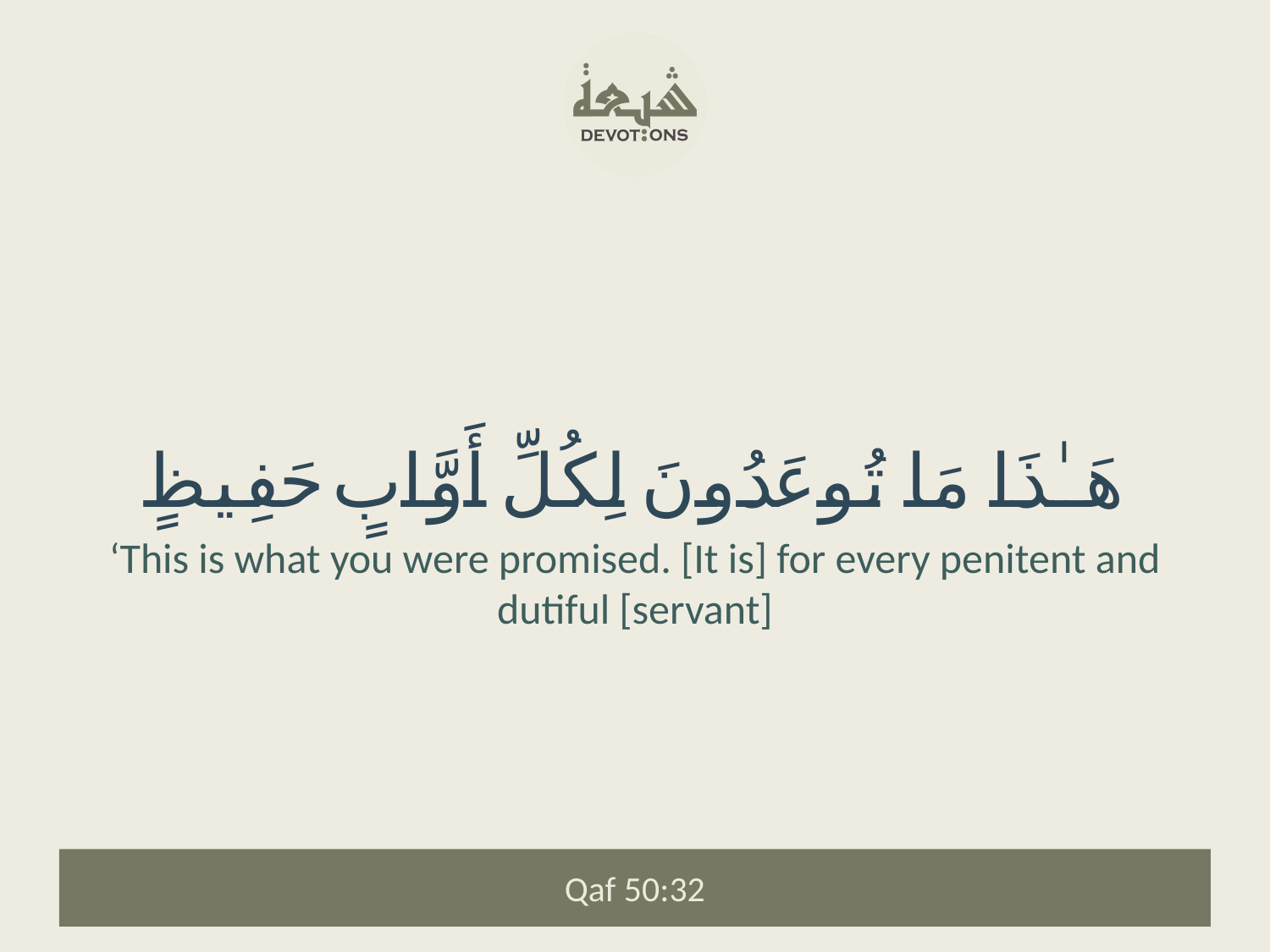

هَـٰذَا مَا تُوعَدُونَ لِكُلِّ أَوَّابٍ حَفِيظٍ
‘This is what you were promised. [It is] for every penitent and dutiful [servant]
Qaf 50:32